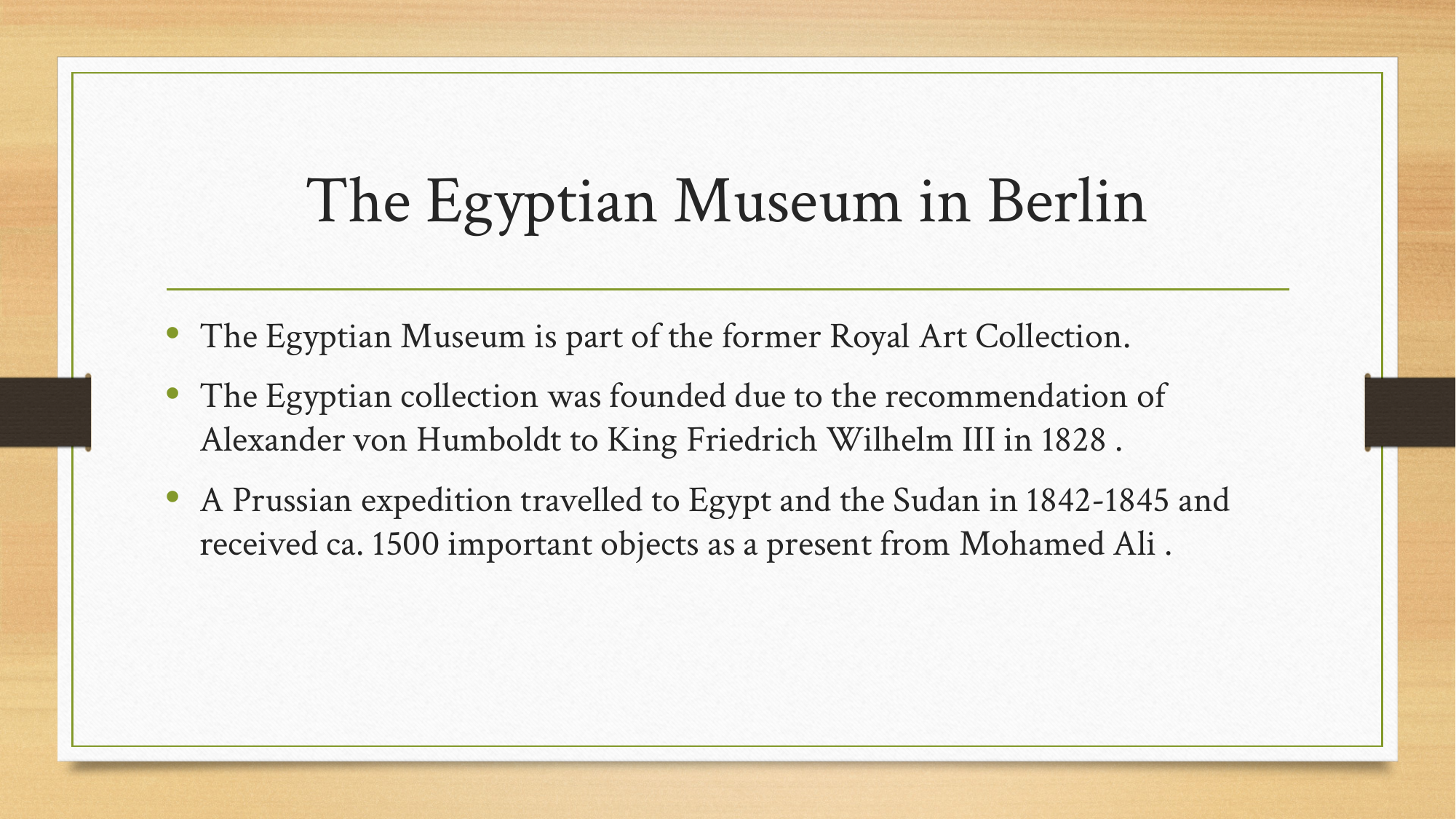

# The Egyptian Museum in Berlin
The Egyptian Museum is part of the former Royal Art Collection.
The Egyptian collection was founded due to the recommendation of Alexander von Humboldt to King Friedrich Wilhelm III in 1828 .
A Prussian expedition travelled to Egypt and the Sudan in 1842-1845 and received ca. 1500 important objects as a present from Mohamed Ali .